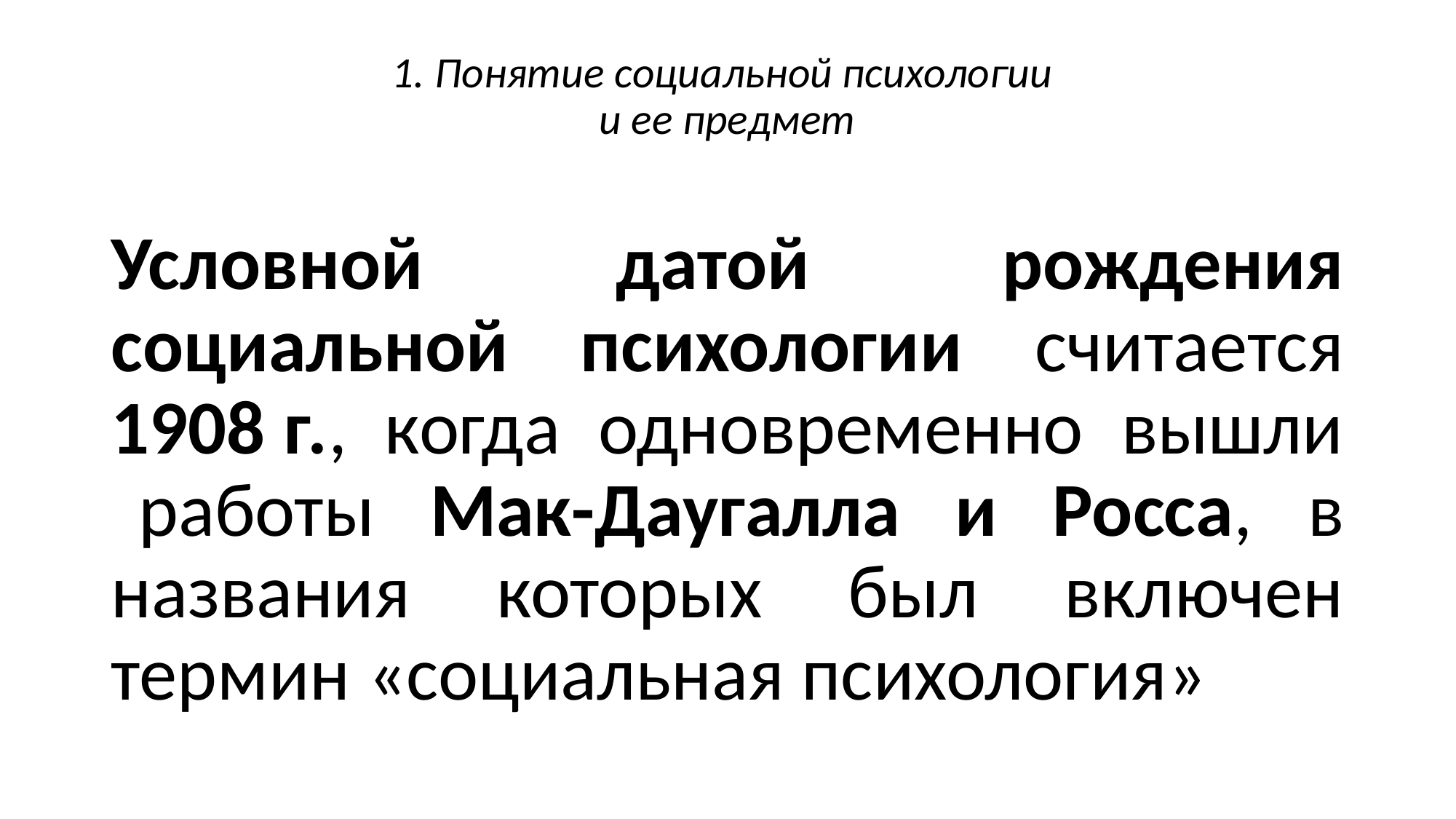

# 1. Понятие социальной психологии и ее предмет
Условной датой рождения социальной психологии считается 1908 г.,  когда  одновременно  вышли  работы  Мак-Даугалла  и  Росса,  в названия которых был включен термин «социальная психология»